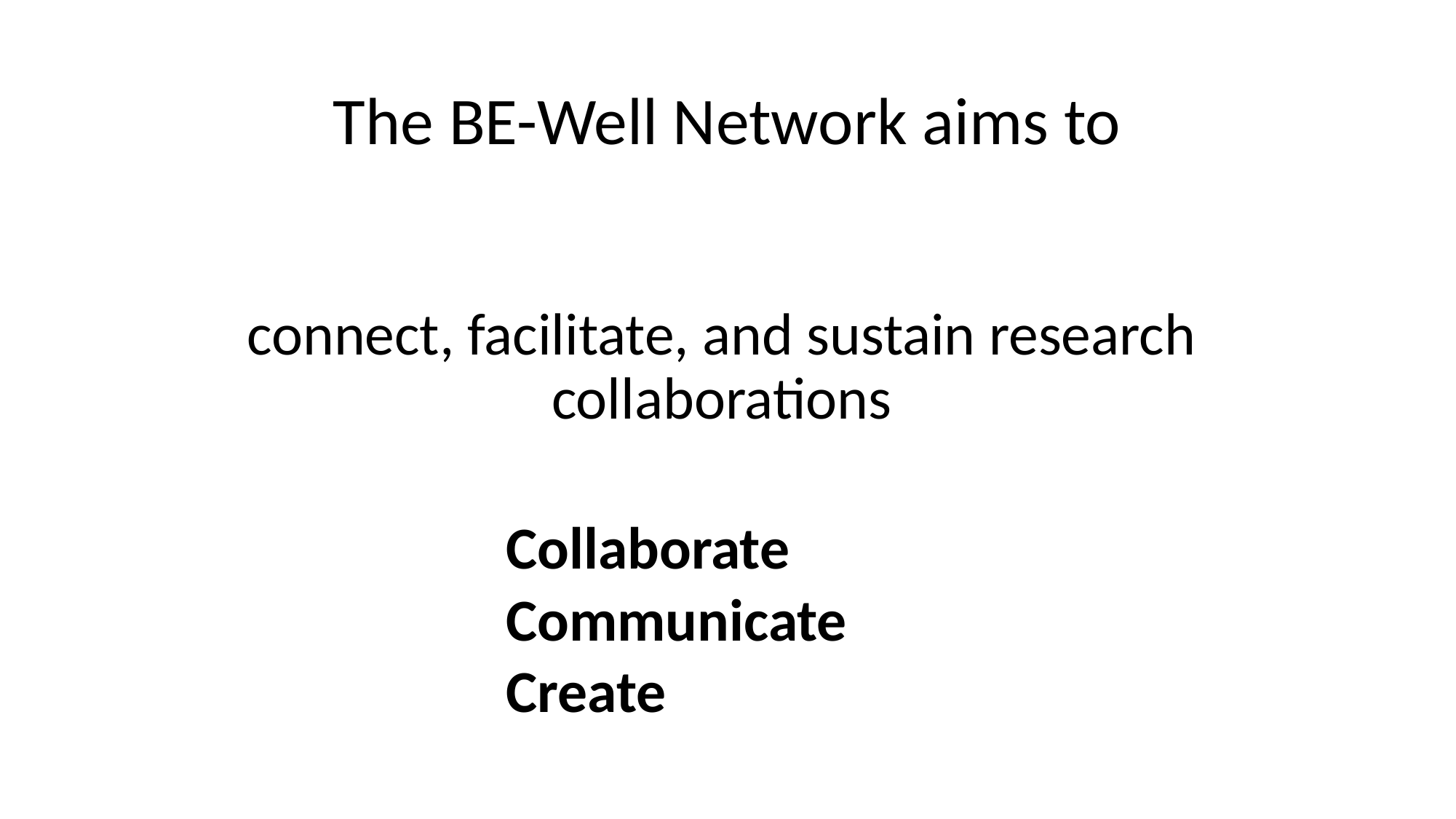

# The BE-Well Network aims to

connect, facilitate, and sustain research collaborations

Collaborate
Communicate
Create